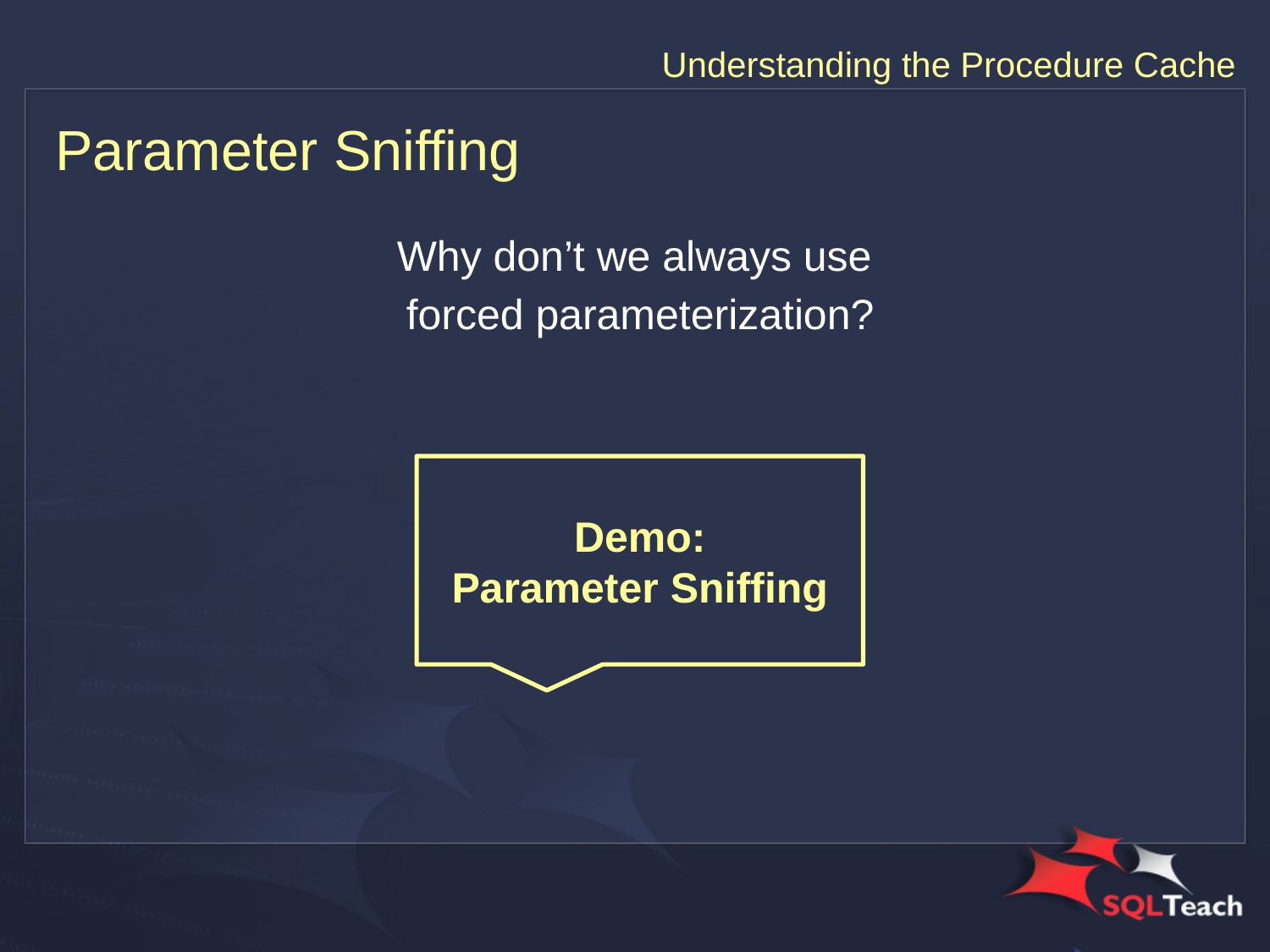

# Parameter Sniffing
Why don’t we always use
forced parameterization?

Demo:
Parameter Sniffing